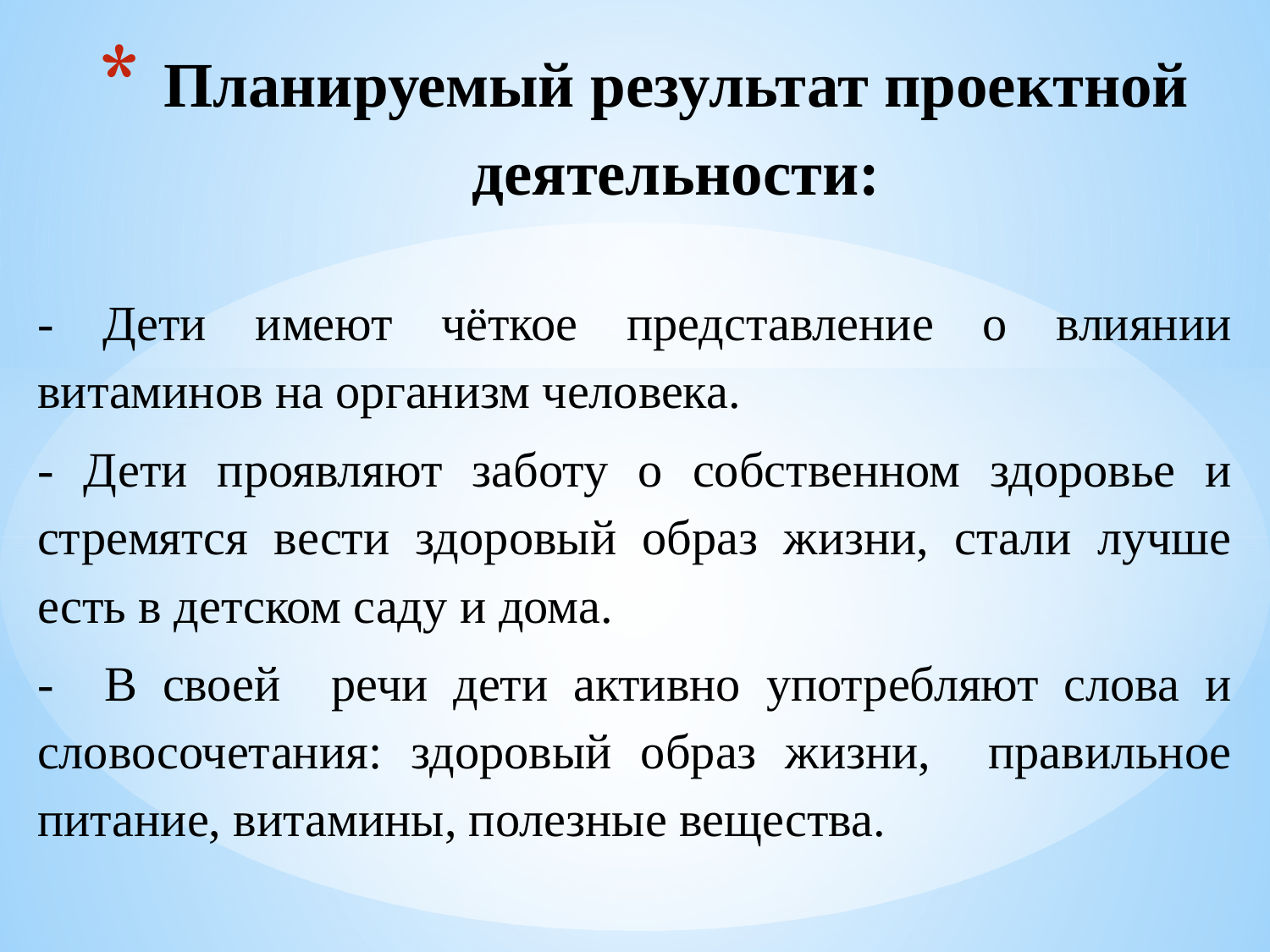

# Планируемый результат проектной деятельности:
- Дети имеют чёткое представление о влиянии витаминов на организм человека.
- Дети проявляют заботу о собственном здоровье и стремятся вести здоровый образ жизни, стали лучше есть в детском саду и дома.
-  В своей  речи дети активно употребляют слова и словосочетания: здоровый образ жизни,  правильное питание, витамины, полезные вещества.